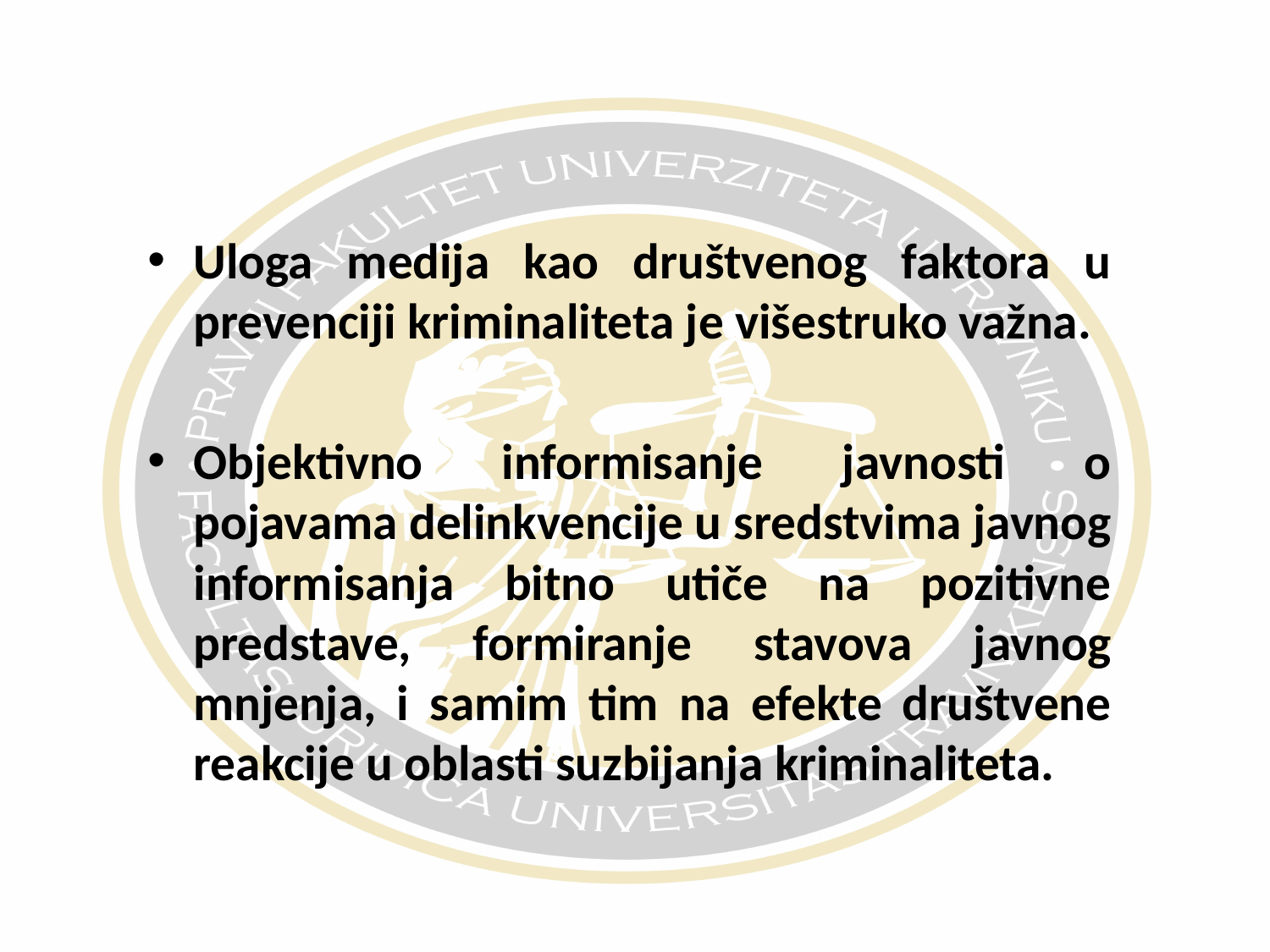

#
Uloga medija kao društvenog faktora u prevenciji kriminaliteta je višestruko važna.

Objektivno informisanje javnosti o pojavama delinkvencije u sredstvima javnog informisanja bitno utiče na pozitivne predstave, formiranje stavova javnog mnjenja, i samim tim na efekte društvene reakcije u oblasti suzbijanja kriminaliteta.